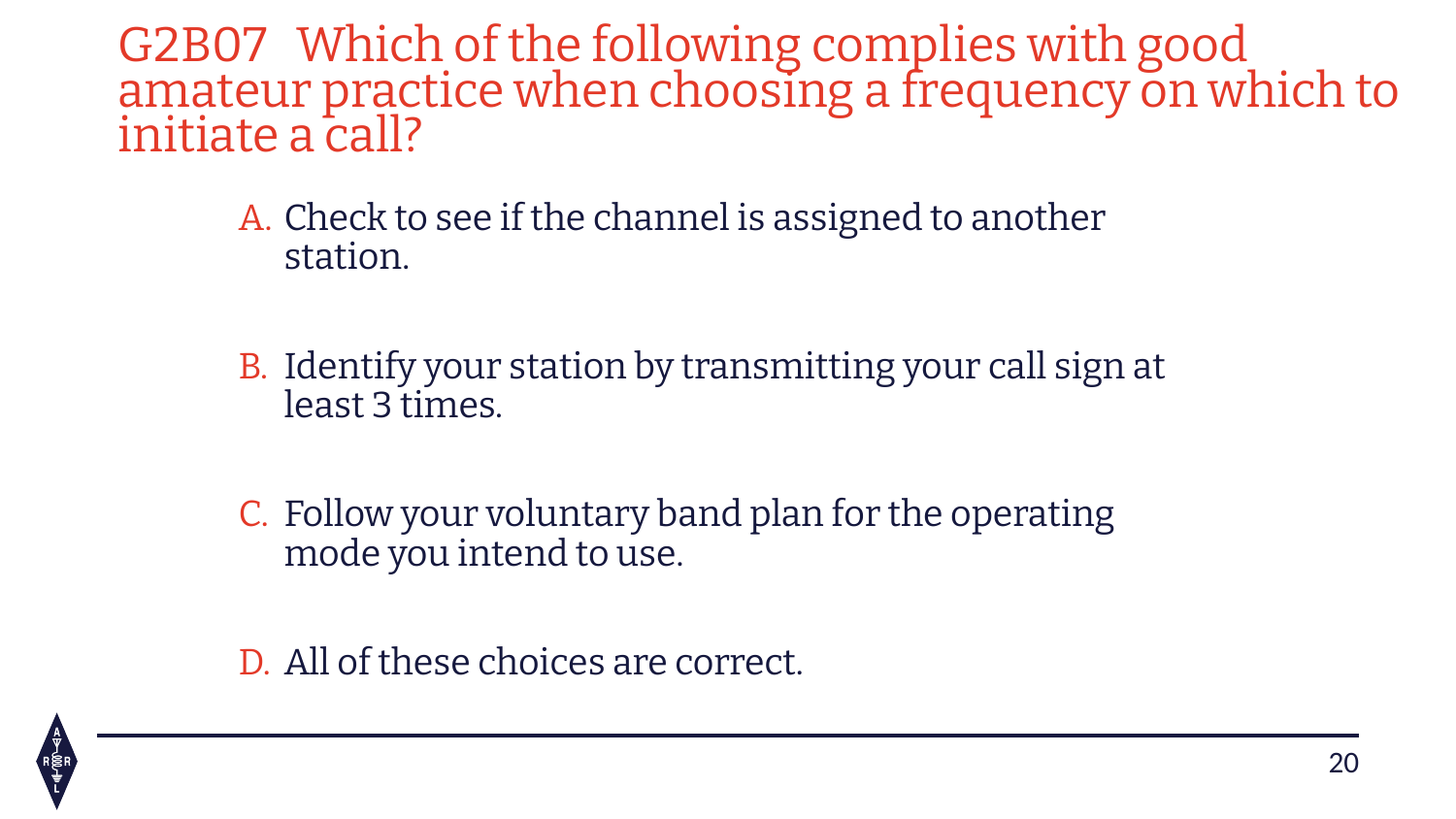

G2B07   Which of the following complies with good amateur practice when choosing a frequency on which to initiate a call?
Check to see if the channel is assigned to another station.

Identify your station by transmitting your call sign at least 3 times.

Follow your voluntary band plan for the operating mode you intend to use.

All of these choices are correct.
20